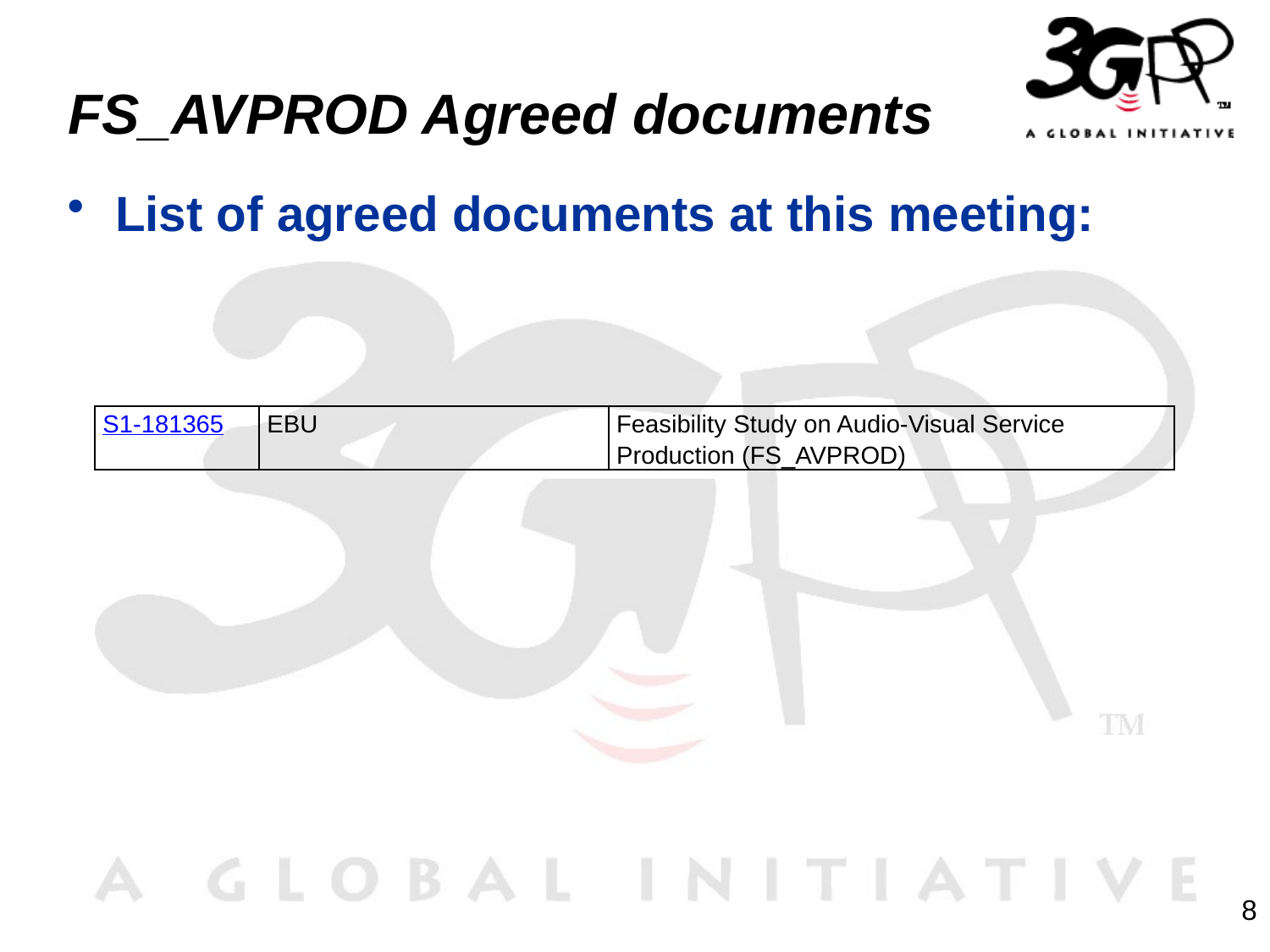

# FS_AVPROD Agreed documents
List of agreed documents at this meeting:

| S1-181365 | EBU | Feasibility Study on Audio-Visual Service Production (FS\_AVPROD) |
| --- | --- | --- |
8